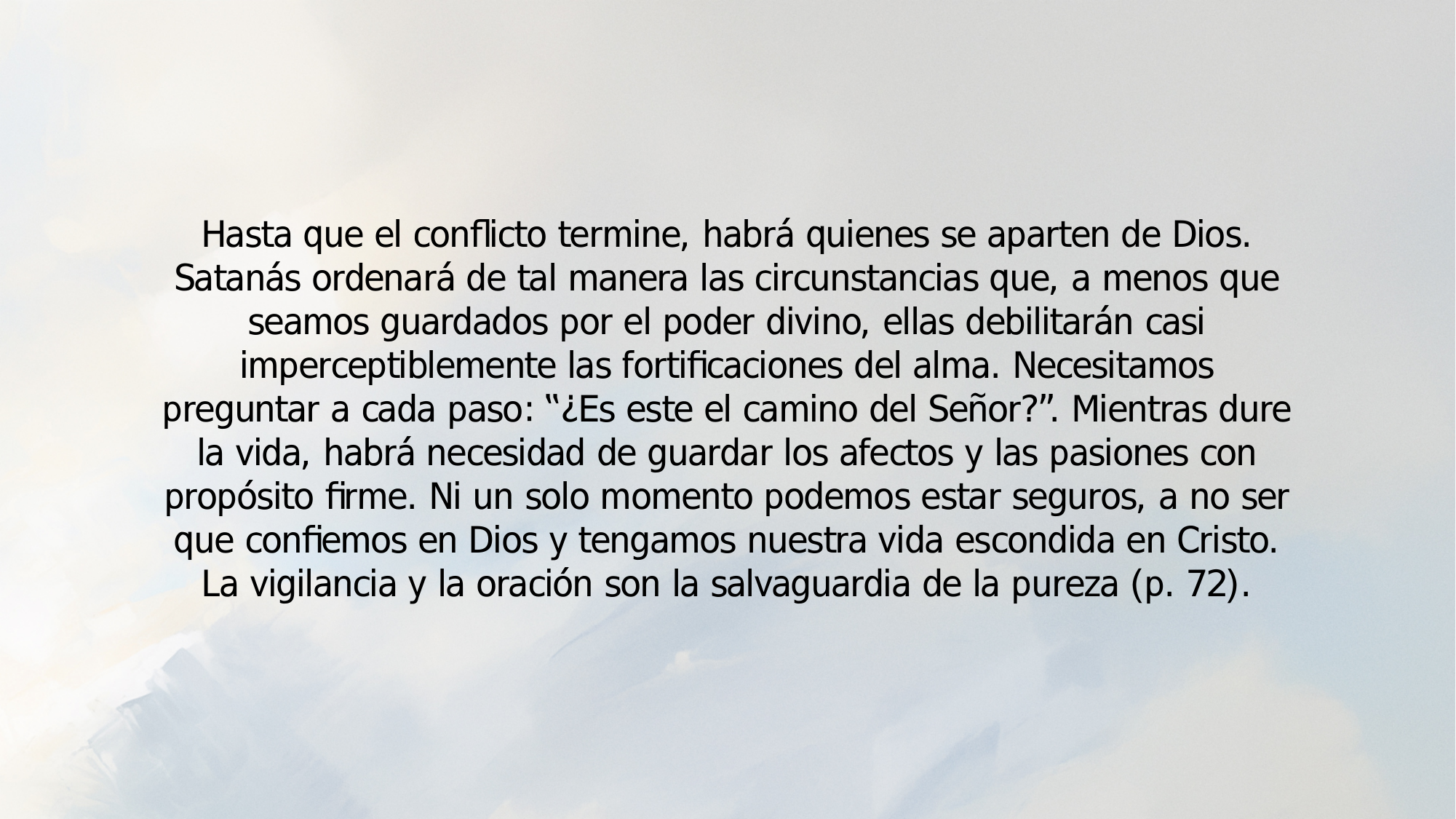

Hasta que el conflicto termine, habrá quienes se aparten de Dios. Satanás ordenará de tal manera las circunstancias que, a menos que seamos guardados por el poder divino, ellas debilitarán casi imperceptiblemente las fortificaciones del alma. Necesitamos preguntar a cada paso: “¿Es este el camino del Señor?”. Mientras dure la vida, habrá necesidad de guardar los afectos y las pasiones con propósito firme. Ni un solo momento podemos estar seguros, a no ser que confiemos en Dios y tengamos nuestra vida escondida en Cristo. La vigilancia y la oración son la salvaguardia de la pureza (p. 72).